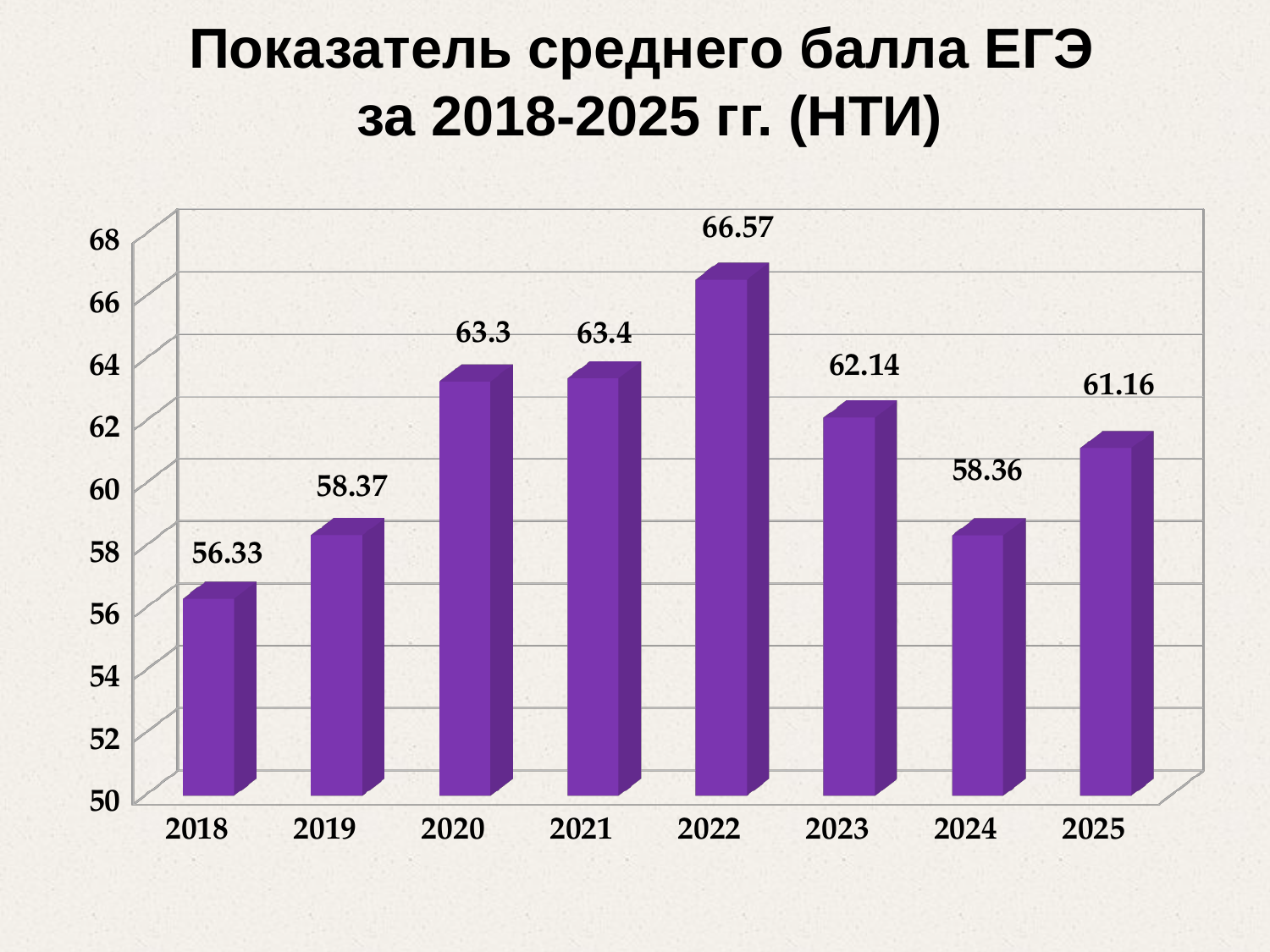

Показатель среднего балла ЕГЭ
за 2018-2025 гг. (НТИ)

[unsupported chart]